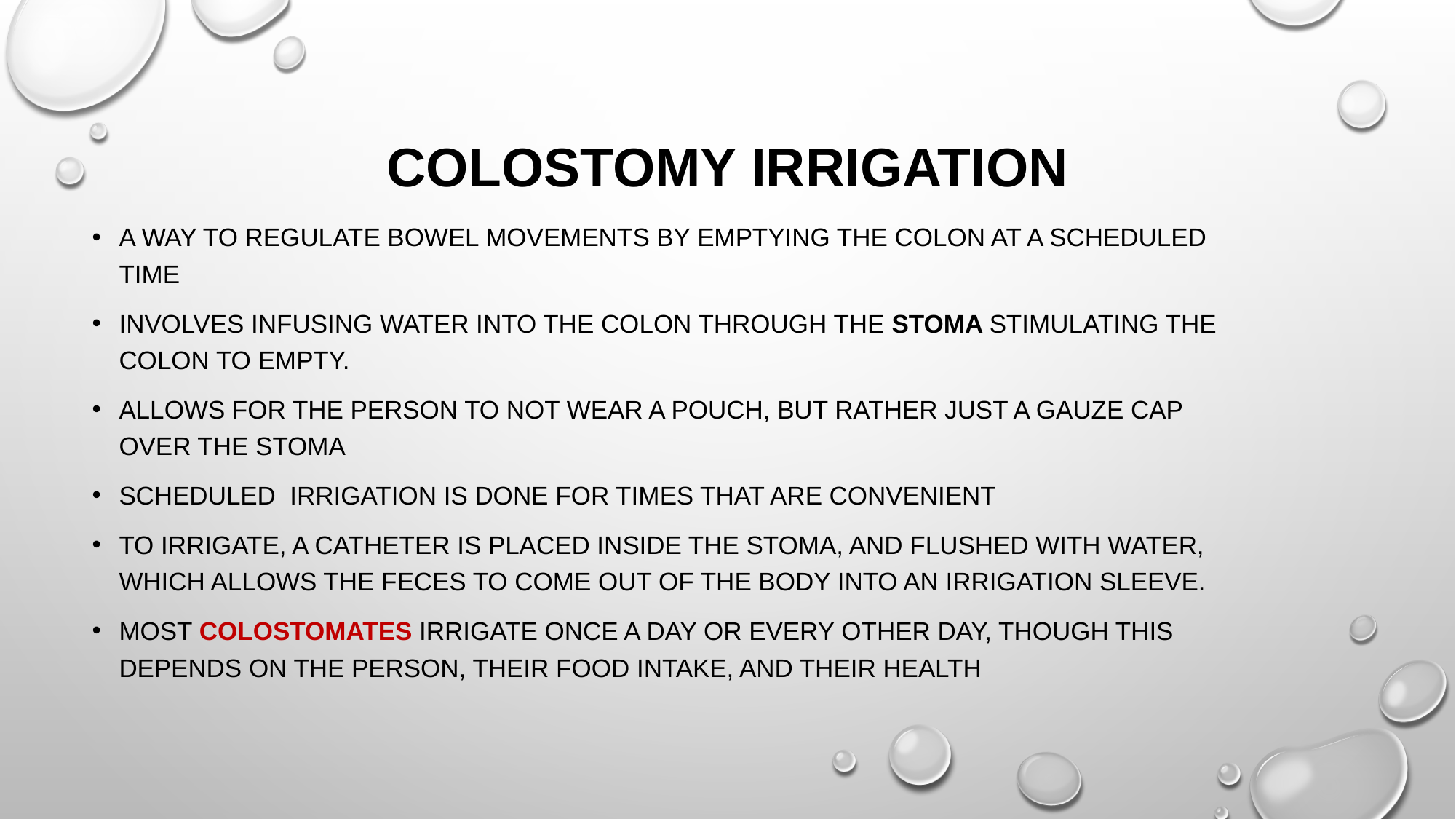

# Colostomy irrigation
a way to regulate bowel movements by emptying the colon at a scheduled time
involves infusing water into the colon through the stoma stimulating the colon to empty.
allows for the person to not wear a pouch, but rather just a gauze cap over the stoma
scheduled  irrigation IS DONE for times that are convenient
To irrigate, a catheter is placed inside the stoma, and flushed with water, which allows the feces to come out of the body into an irrigation sleeve.
Most colostomates irrigate once a day or every other day, though this depends on the person, their food intake, and their health